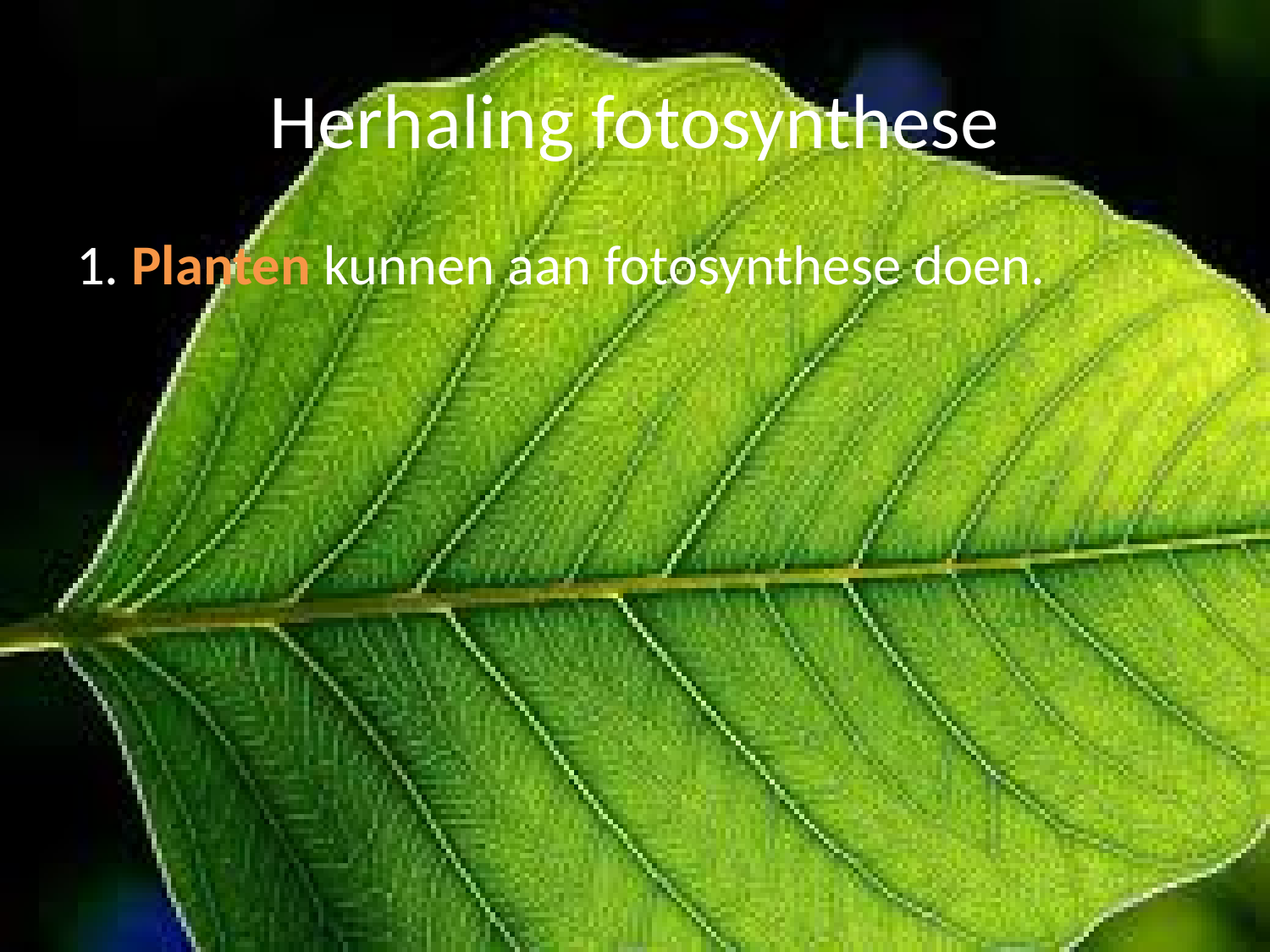

# Herhaling fotosynthese
1. Planten kunnen aan fotosynthese doen.